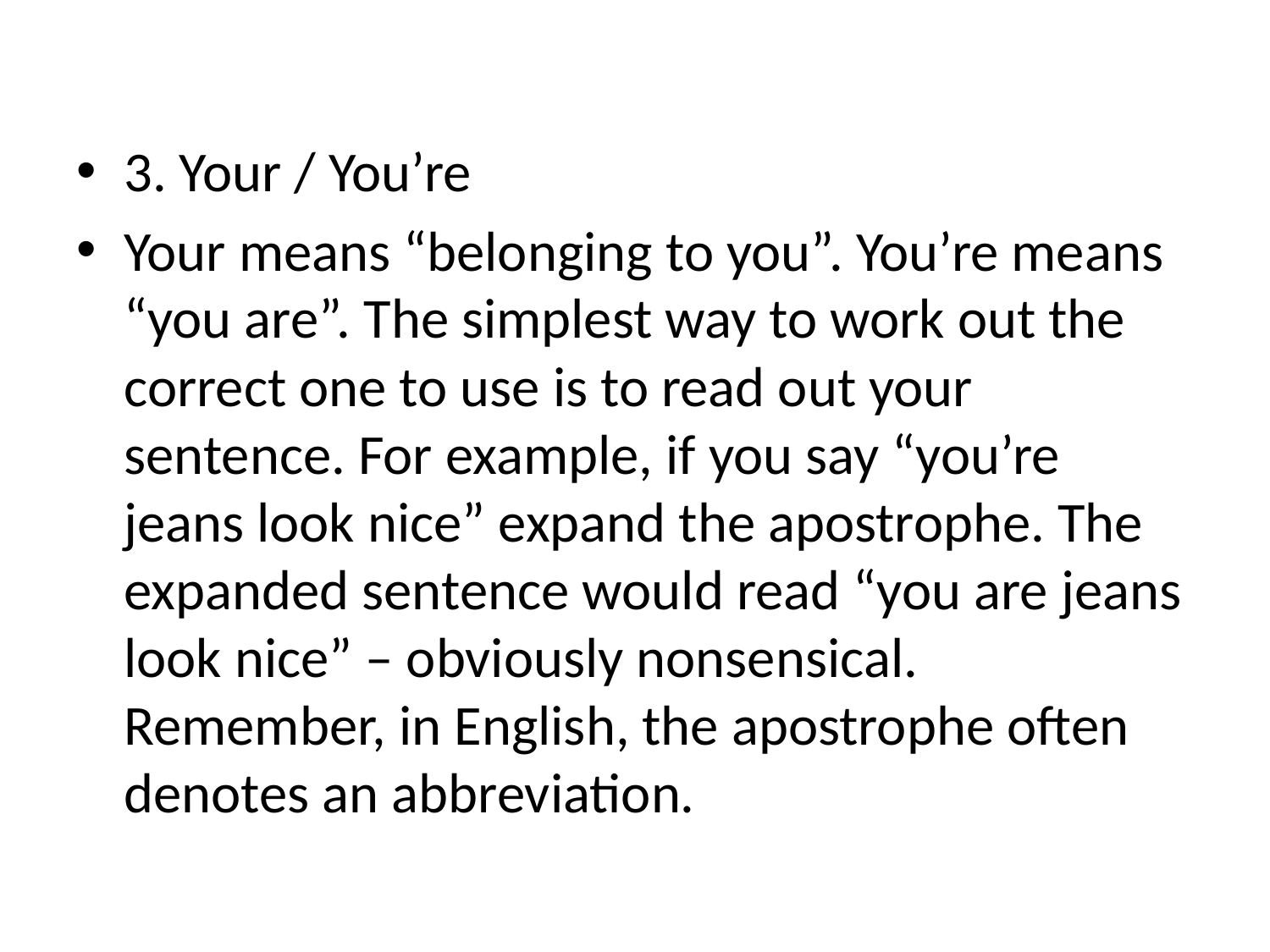

3. Your / You’re
Your means “belonging to you”. You’re means “you are”. The simplest way to work out the correct one to use is to read out your sentence. For example, if you say “you’re jeans look nice” expand the apostrophe. The expanded sentence would read “you are jeans look nice” – obviously nonsensical. Remember, in English, the apostrophe often denotes an abbreviation.